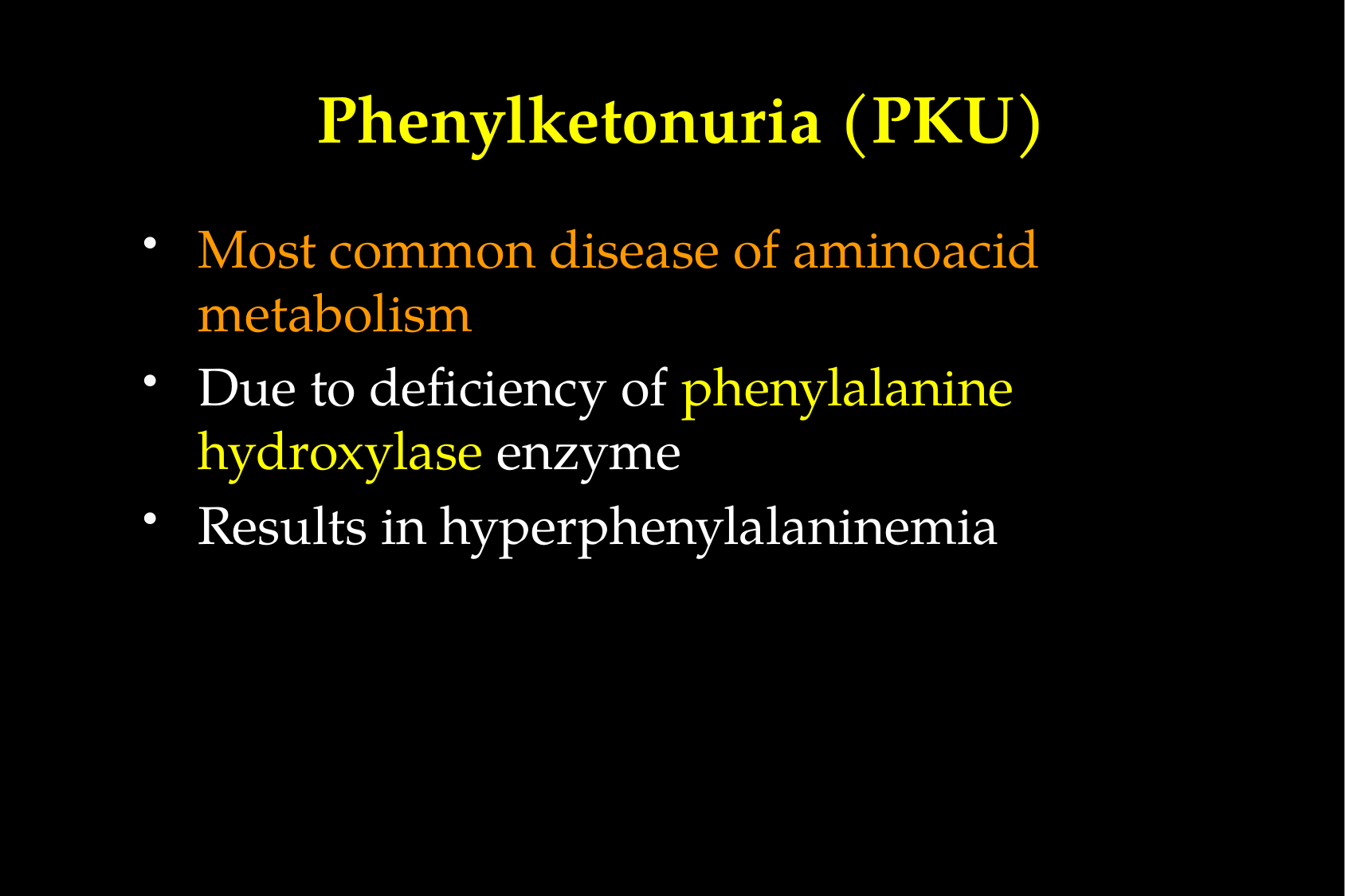

# Phenylketonuria (PKU)
Most common disease of aminoacid metabolism
Due to deficiency of phenylalanine hydroxylase enzyme
Results in hyperphenylalaninemia